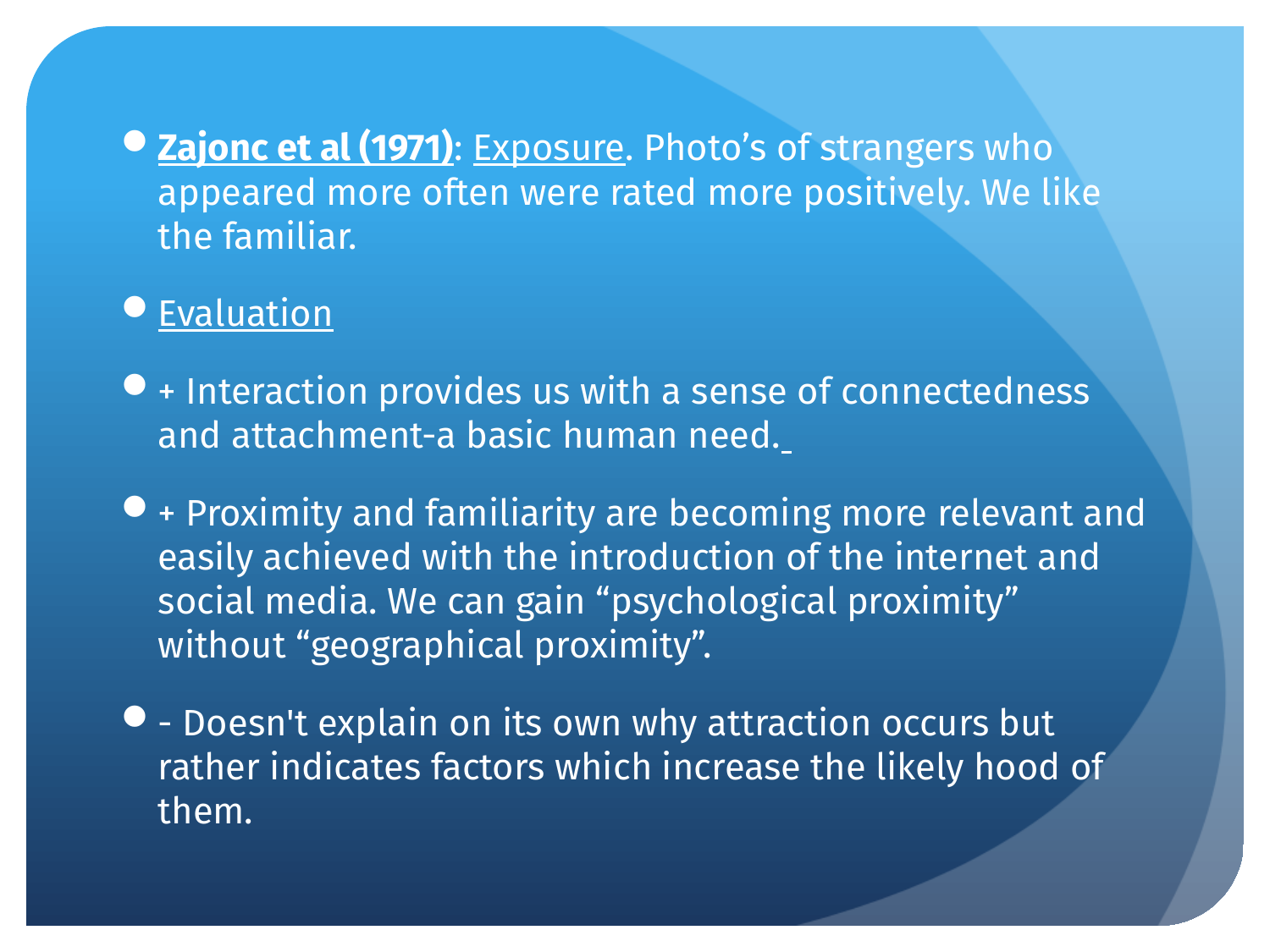

Zajonc et al (1971): Exposure. Photo’s of strangers who appeared more often were rated more positively. We like the familiar.
Evaluation
+ Interaction provides us with a sense of connectedness and attachment-a basic human need.
+ Proximity and familiarity are becoming more relevant and easily achieved with the introduction of the internet and social media. We can gain “psychological proximity” without “geographical proximity”.
- Doesn't explain on its own why attraction occurs but rather indicates factors which increase the likely hood of them.